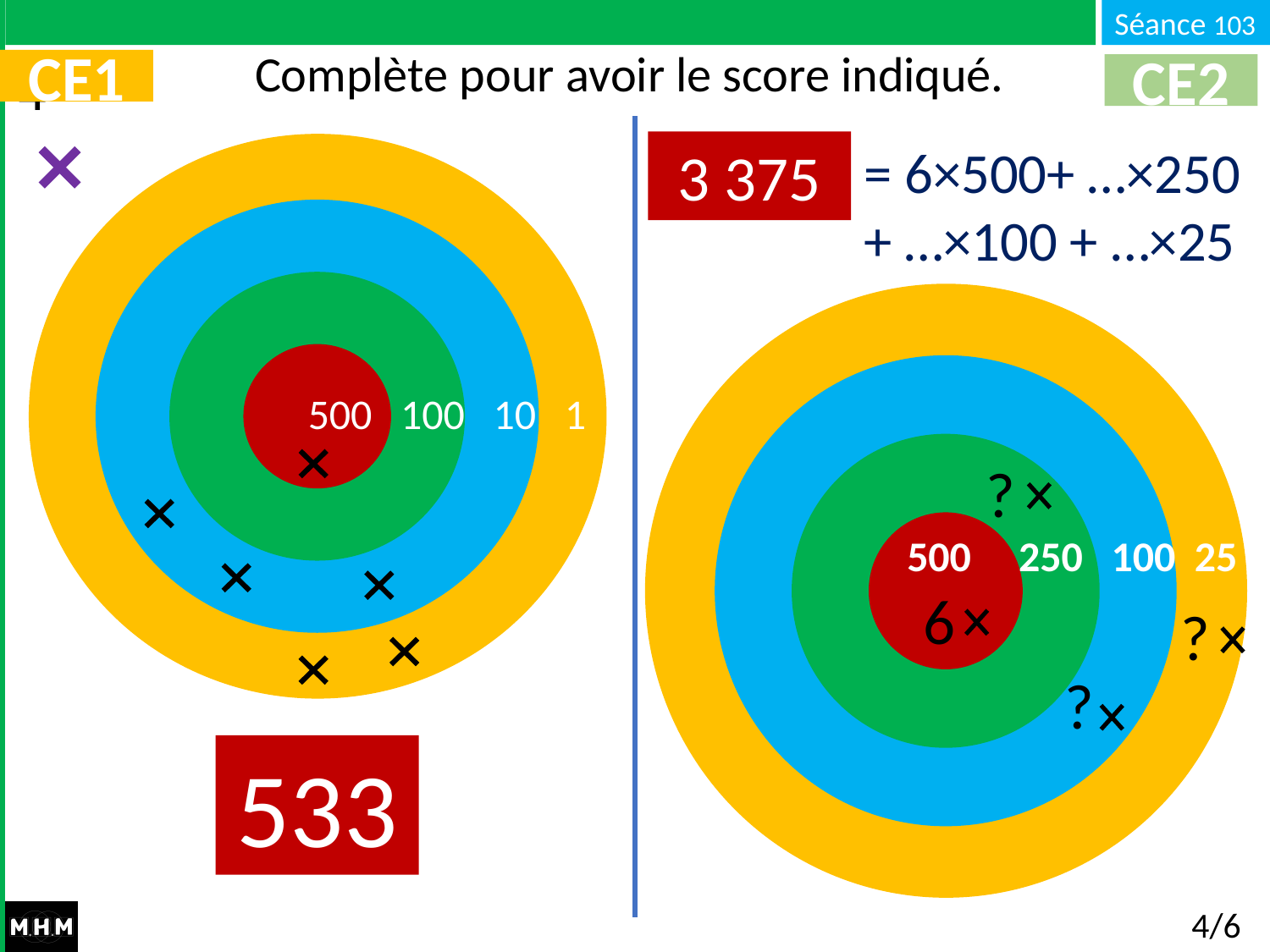

Complète pour avoir le score indiqué.
CE1
CE2
= 6×500+ …×250
+ …×100 + …×25
3 375

 500   100   10   1

 500     250   100  25
?

6

?

?

533
4/6